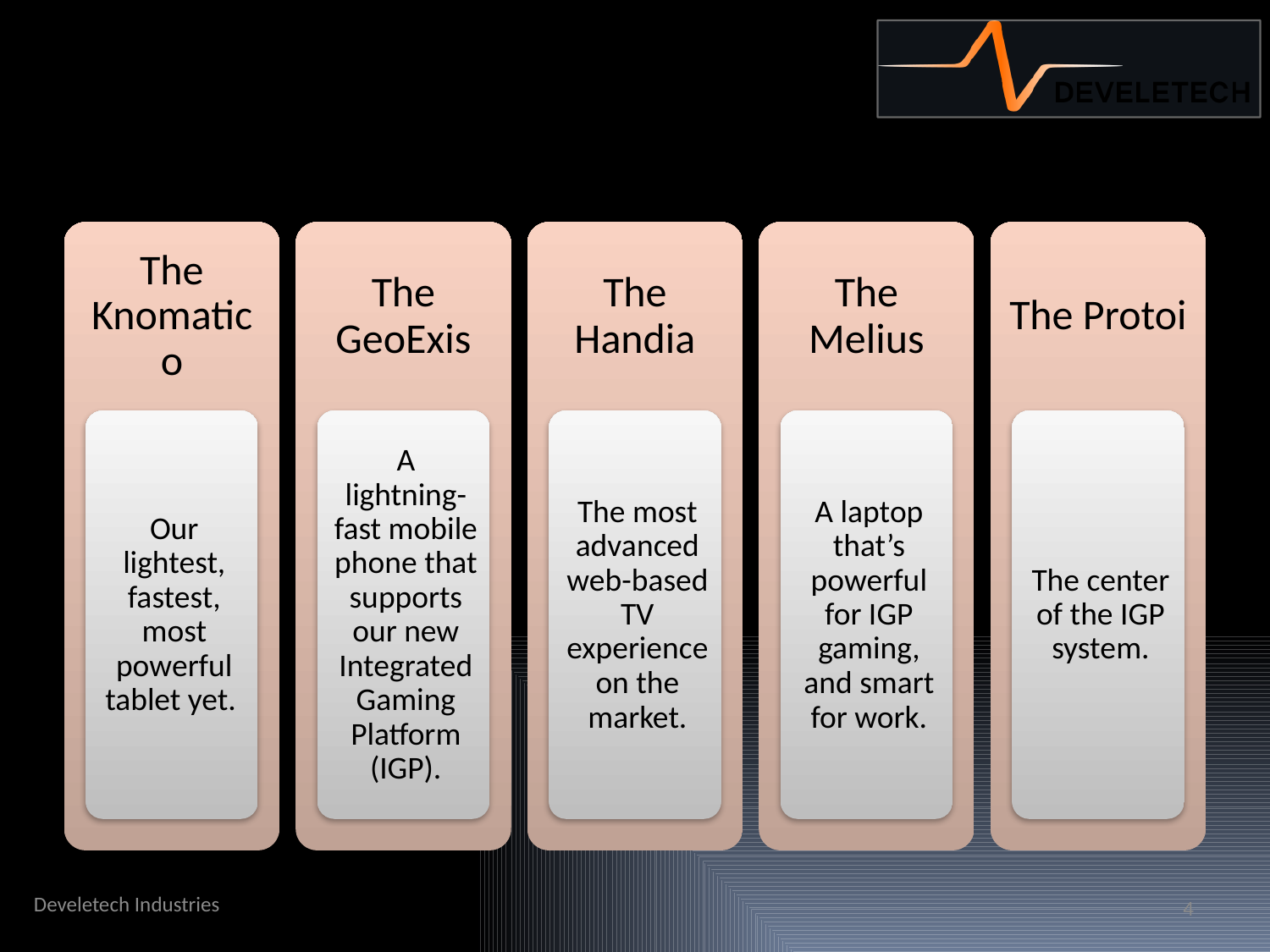

# The New Products!
The Knomatico
Our lightest, fastest, most powerful tablet yet.
The GeoExis
A lightning-fast mobile phone that supports our new Integrated Gaming Platform (IGP).
The Handia
The most advanced web-based TV experience on the market.
The Melius
A laptop that’s powerful for IGP gaming, and smart for work.
The Protoi
The center of the IGP system.
Develetech Industries
4